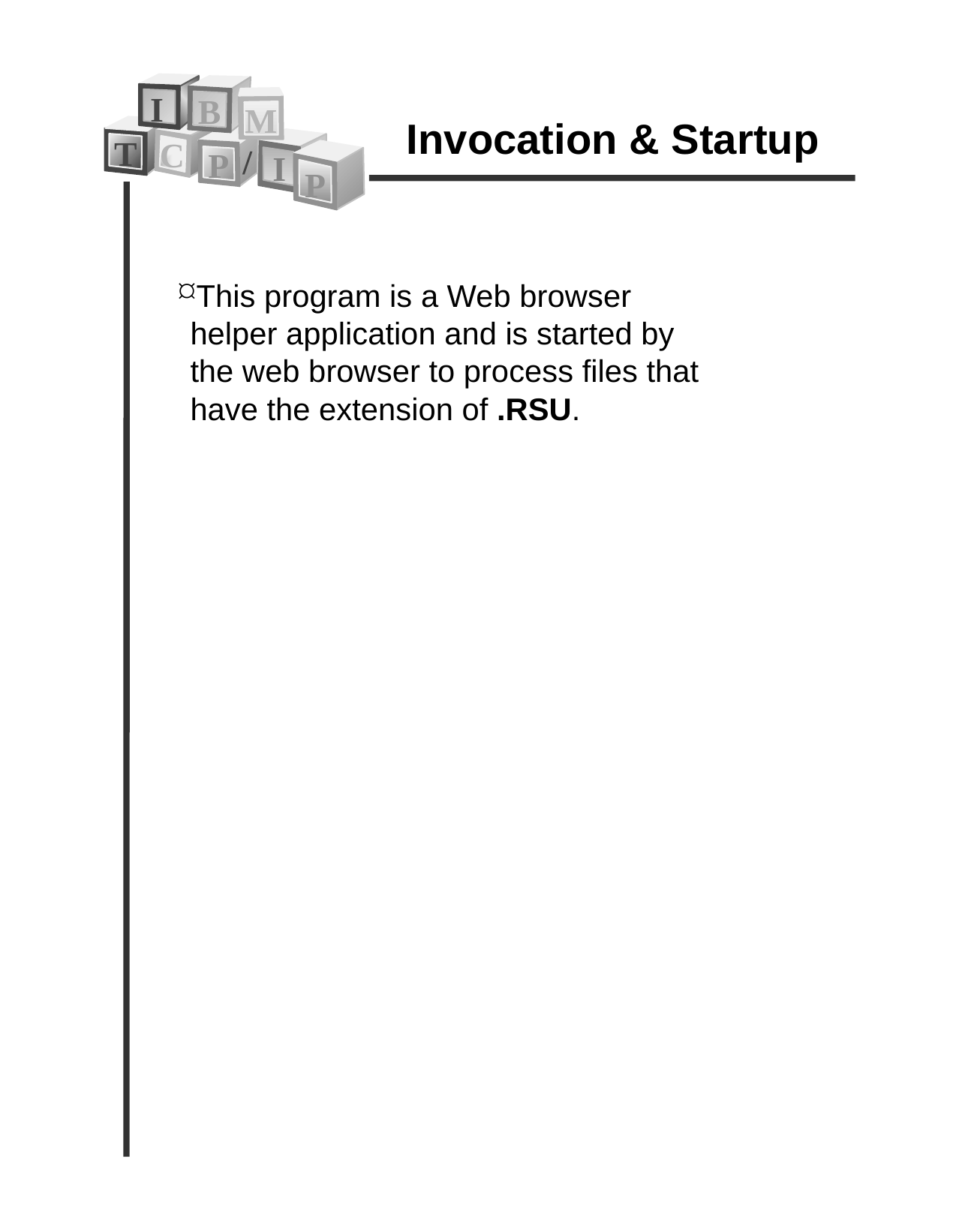

Invocation & Startup

I

B

M

T
C

/

P

I

P

This program is a Web browser helper application and is started by the web browser to process files that have the extension of .RSU.